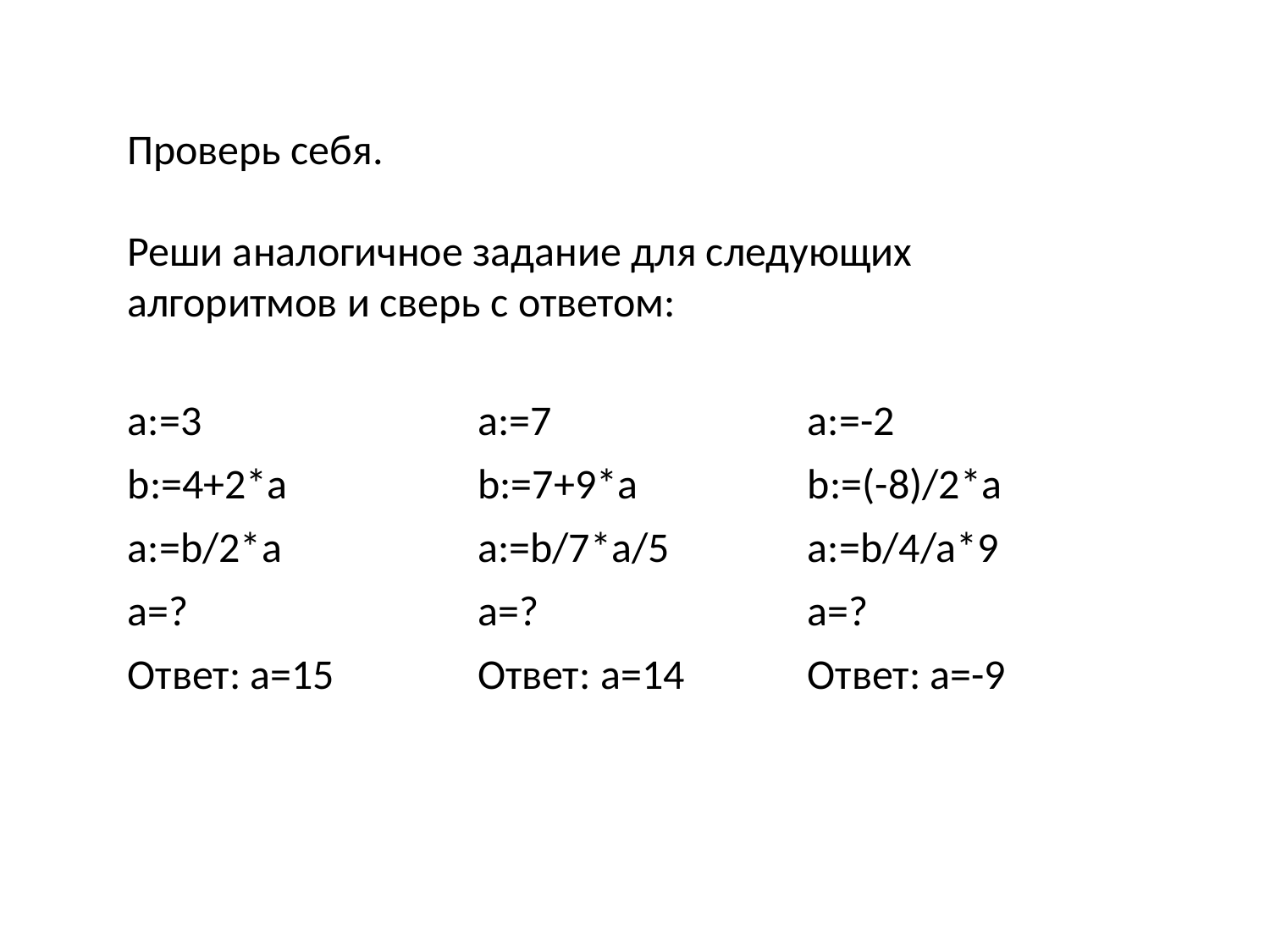

Проверь себя.

Реши аналогичное задание для следующих алгоритмов и сверь с ответом:
| a:=3 b:=4+2\*a a:=b/2\*a a=? Ответ: a=15 | a:=7 b:=7+9\*a a:=b/7\*a/5 a=? Ответ: a=14 | a:=-2 b:=(-8)/2\*a a:=b/4/a\*9 a=? Ответ: a=-9 |
| --- | --- | --- |